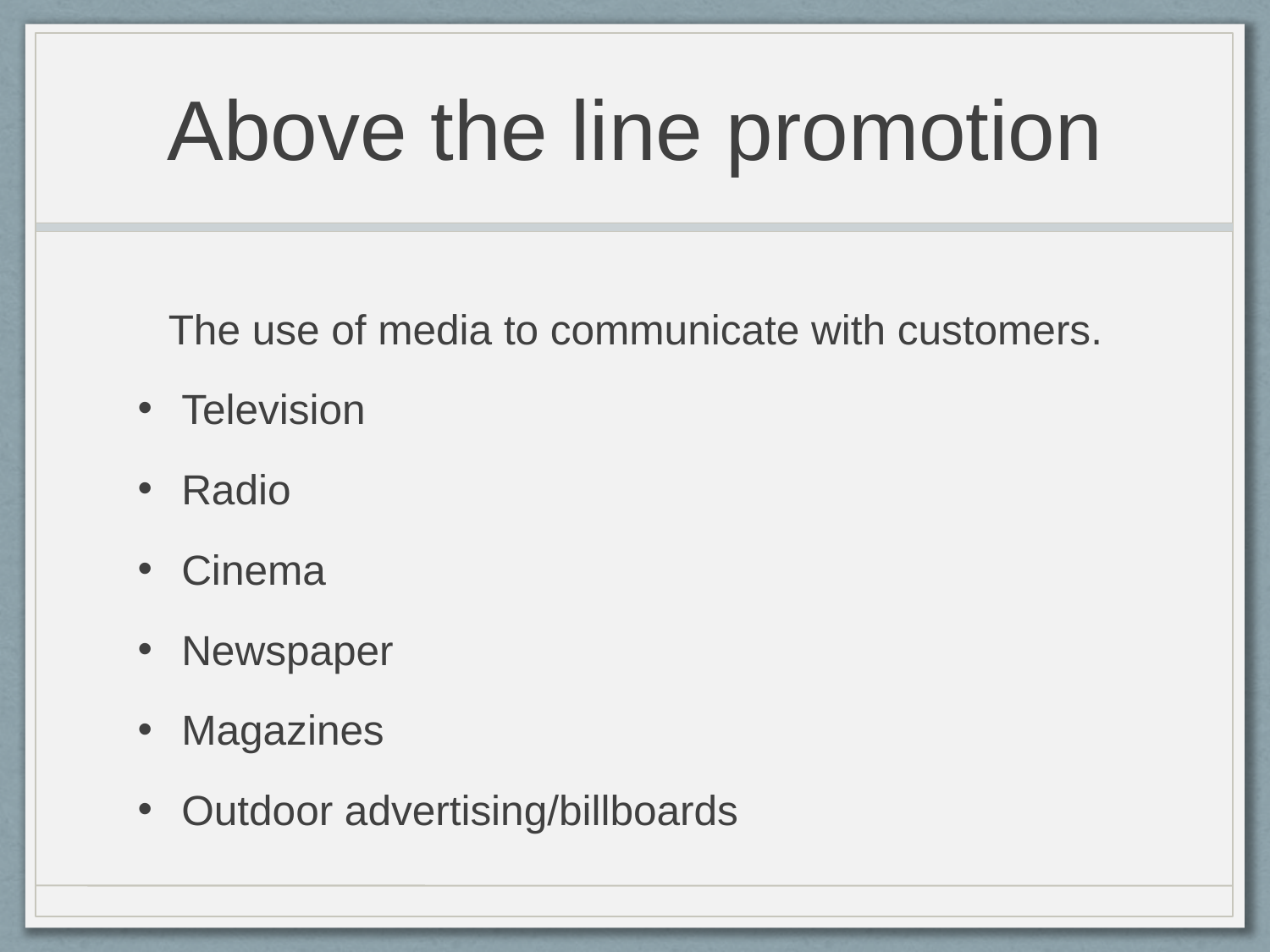

# Above the line promotion
The use of media to communicate with customers.
Television
Radio
Cinema
Newspaper
Magazines
Outdoor advertising/billboards